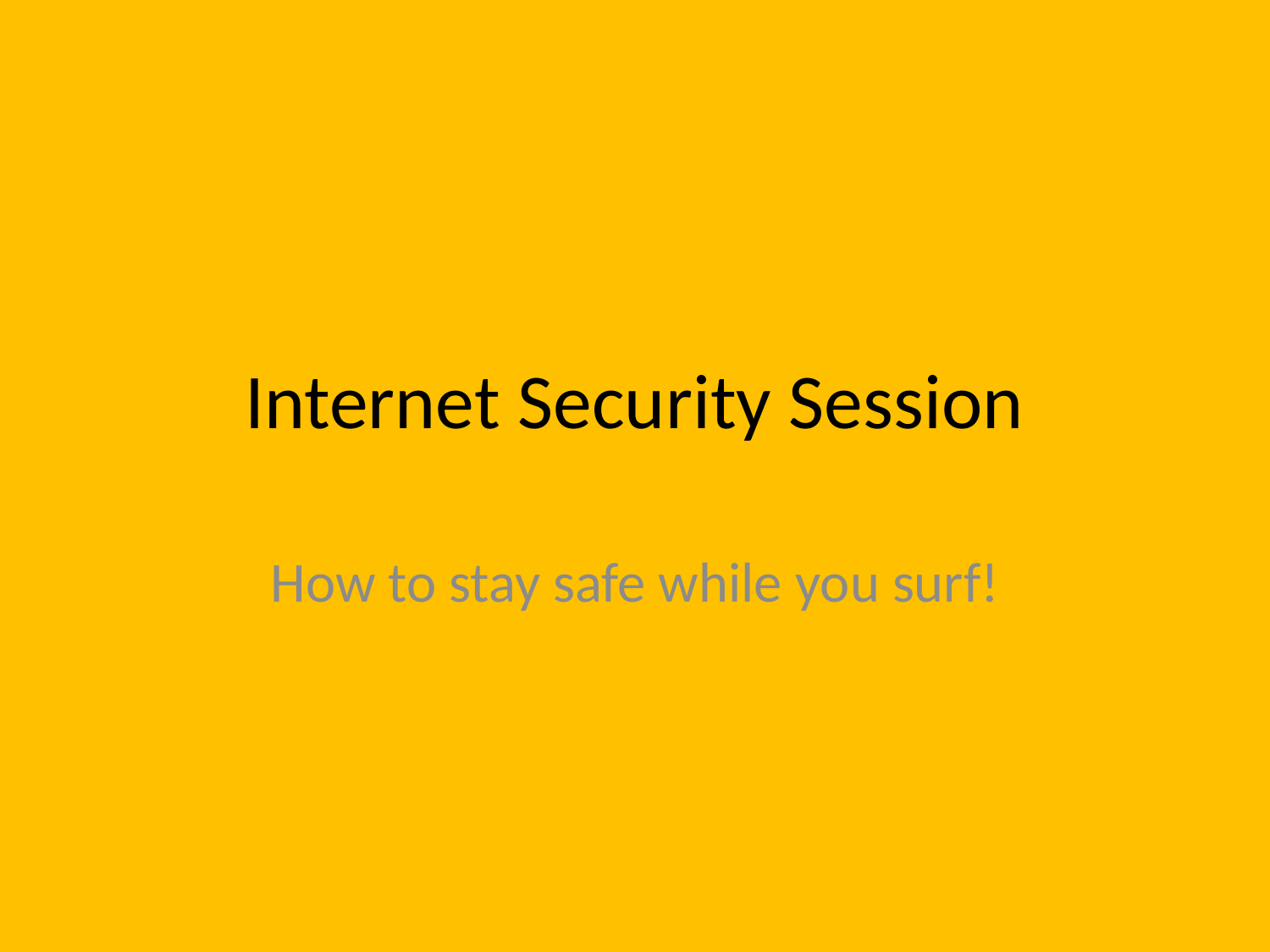

# Internet Security Session
How to stay safe while you surf!